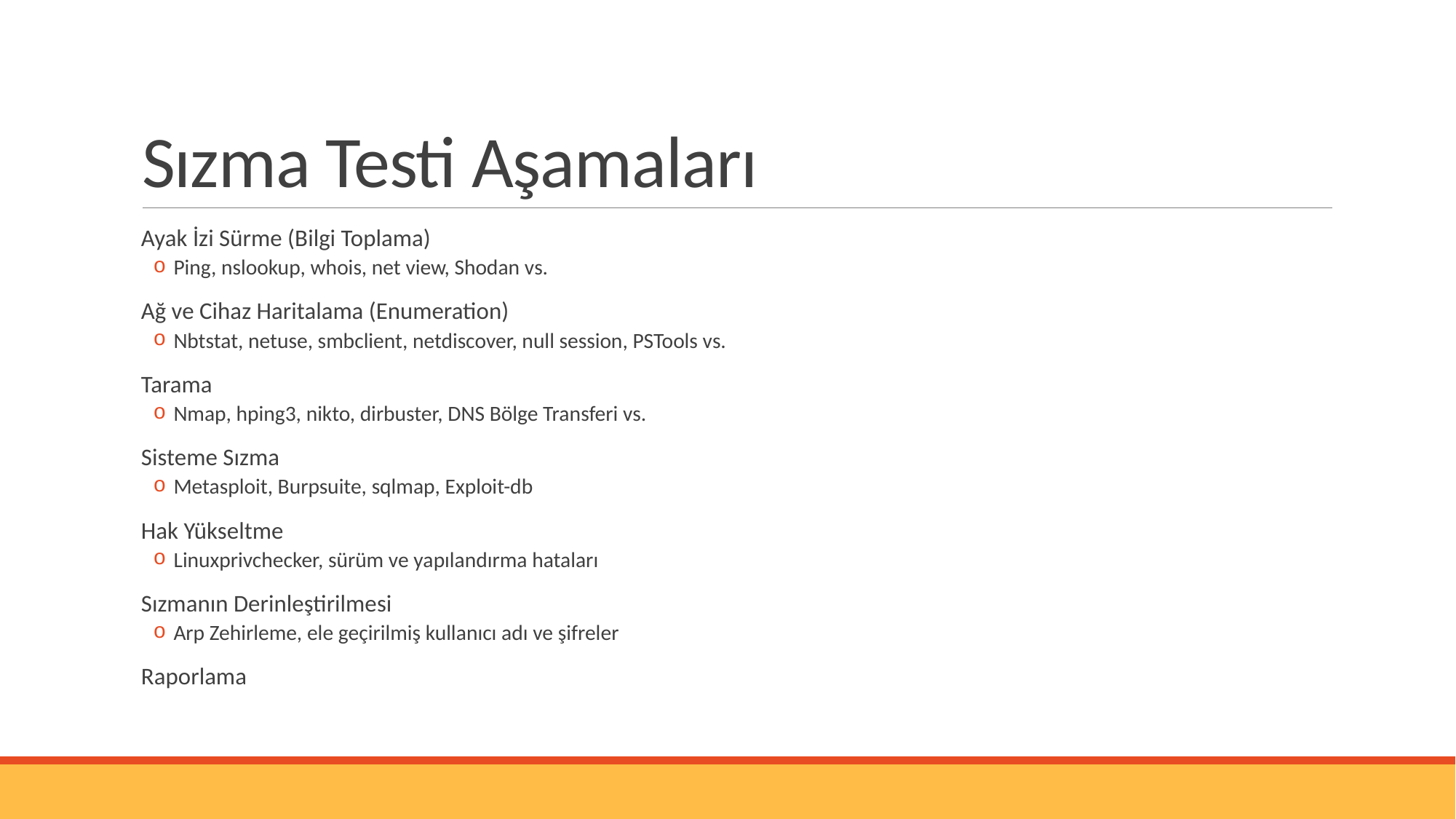

# Sızma Testi Aşamaları
Ayak İzi Sürme (Bilgi Toplama)
Ping, nslookup, whois, net view, Shodan vs.
Ağ ve Cihaz Haritalama (Enumeration)
Nbtstat, netuse, smbclient, netdiscover, null session, PSTools vs.
Tarama
Nmap, hping3, nikto, dirbuster, DNS Bölge Transferi vs.
Sisteme Sızma
Metasploit, Burpsuite, sqlmap, Exploit-db
Hak Yükseltme
Linuxprivchecker, sürüm ve yapılandırma hataları
Sızmanın Derinleştirilmesi
Arp Zehirleme, ele geçirilmiş kullanıcı adı ve şifreler
Raporlama